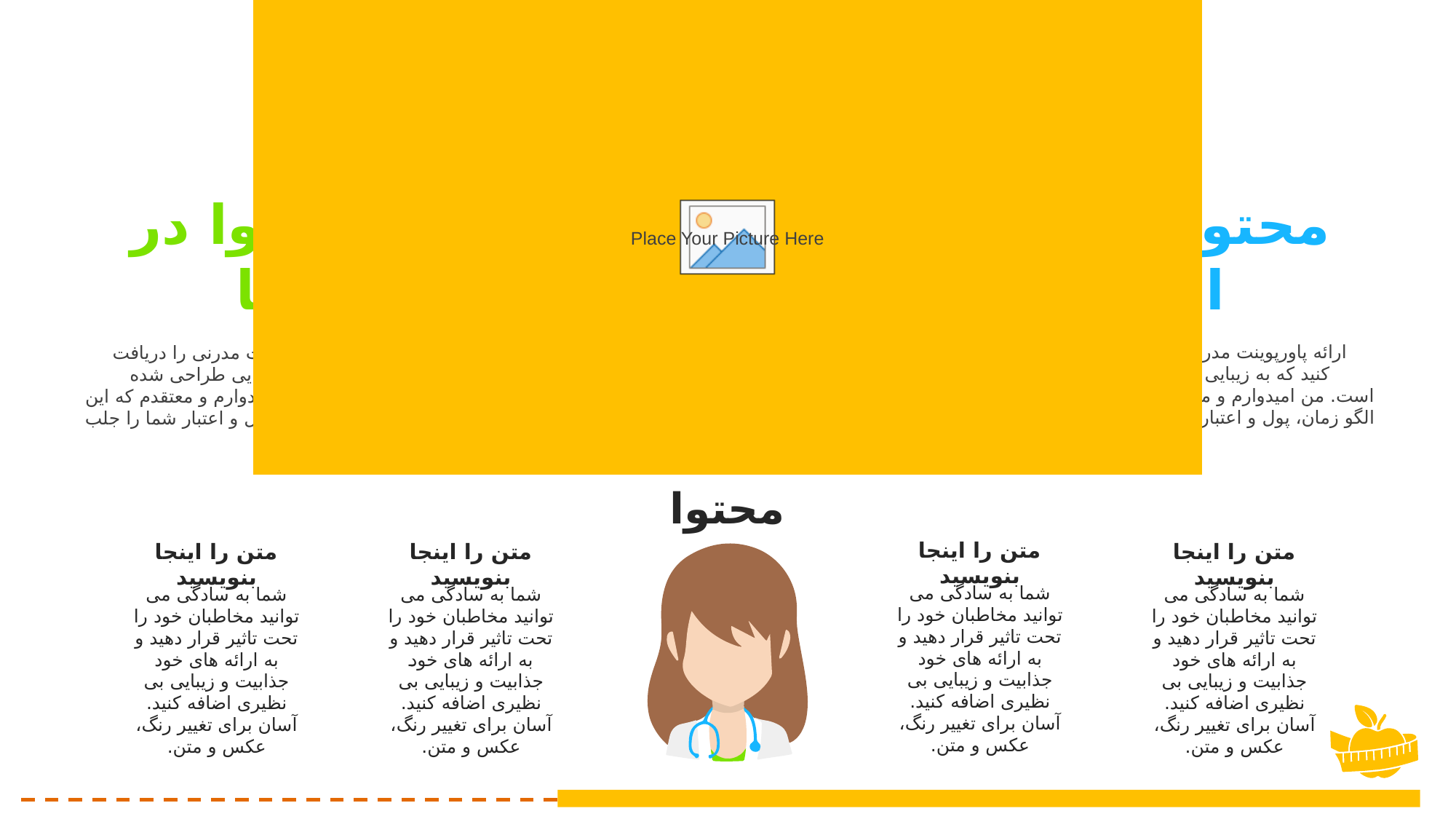

محتوا در اینجا
محتوا در اینجا
ارائه پاورپوینت مدرنی را دریافت کنید که به زیبایی طراحی شده است. من امیدوارم و معتقدم که این الگو زمان، پول و اعتبار شما را جلب کند.
ارائه پاورپوینت مدرنی را دریافت کنید که به زیبایی طراحی شده است. من امیدوارم و معتقدم که این الگو زمان، پول و اعتبار شما را جلب کند.
محتوا

متن را اینجا بنویسید
شما به سادگی می توانید مخاطبان خود را تحت تاثیر قرار دهید و به ارائه های خود جذابیت و زیبایی بی نظیری اضافه کنید. آسان برای تغییر رنگ، عکس و متن.
متن را اینجا بنویسید
شما به سادگی می توانید مخاطبان خود را تحت تاثیر قرار دهید و به ارائه های خود جذابیت و زیبایی بی نظیری اضافه کنید. آسان برای تغییر رنگ، عکس و متن.
متن را اینجا بنویسید
شما به سادگی می توانید مخاطبان خود را تحت تاثیر قرار دهید و به ارائه های خود جذابیت و زیبایی بی نظیری اضافه کنید. آسان برای تغییر رنگ، عکس و متن.
متن را اینجا بنویسید
شما به سادگی می توانید مخاطبان خود را تحت تاثیر قرار دهید و به ارائه های خود جذابیت و زیبایی بی نظیری اضافه کنید. آسان برای تغییر رنگ، عکس و متن.